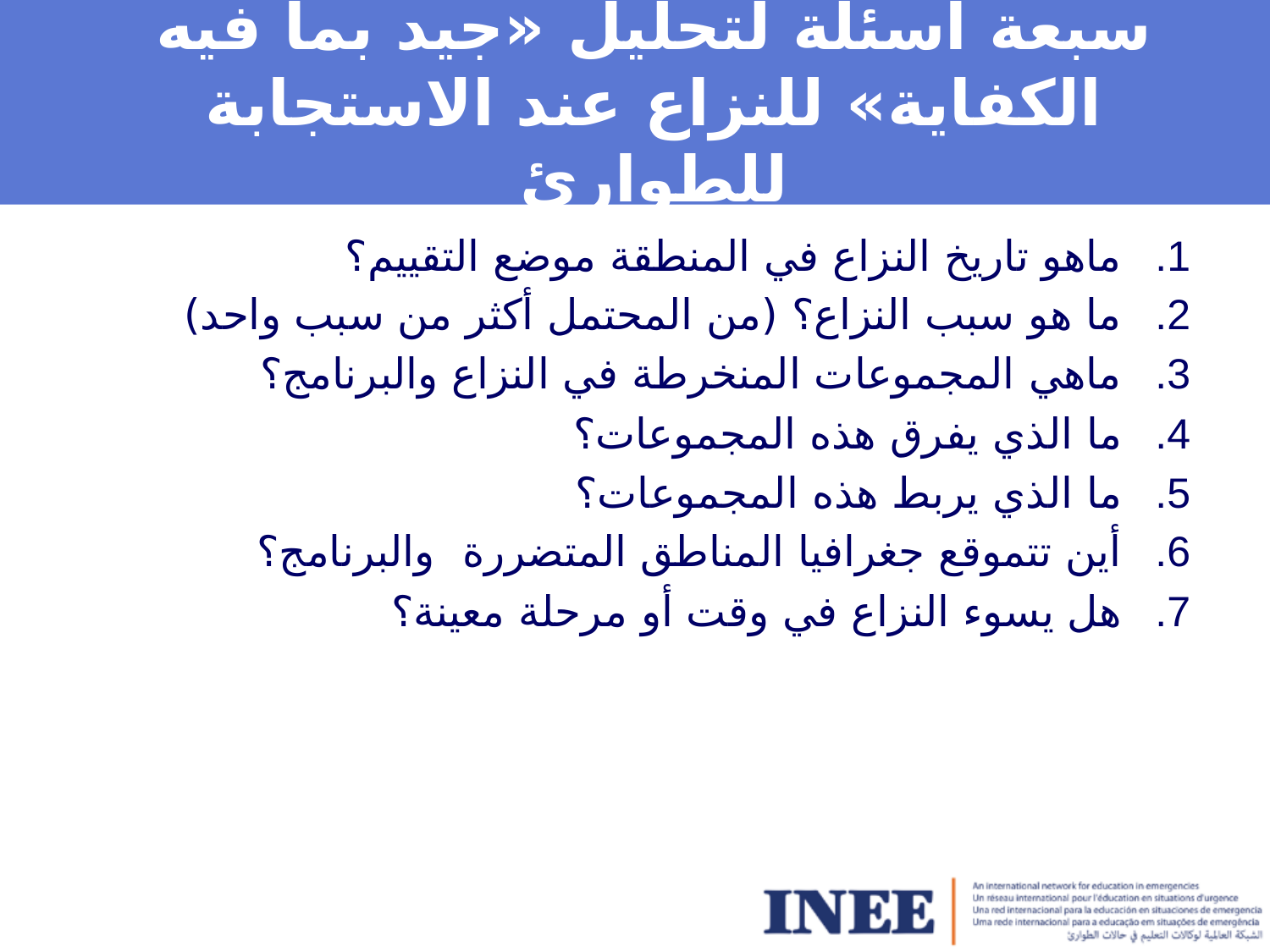

# سبعة أسئلة لتحليل «جيد بما فيه الكفاية» للنزاع عند الاستجابة للطوارئ
ماهو تاريخ النزاع في المنطقة موضع التقييم؟
ما هو سبب النزاع؟ (من المحتمل أكثر من سبب واحد)
ماهي المجموعات المنخرطة في النزاع والبرنامج؟
ما الذي يفرق هذه المجموعات؟
ما الذي يربط هذه المجموعات؟
أين تتموقع جغرافيا المناطق المتضررة  والبرنامج؟
هل يسوء النزاع في وقت أو مرحلة معينة؟